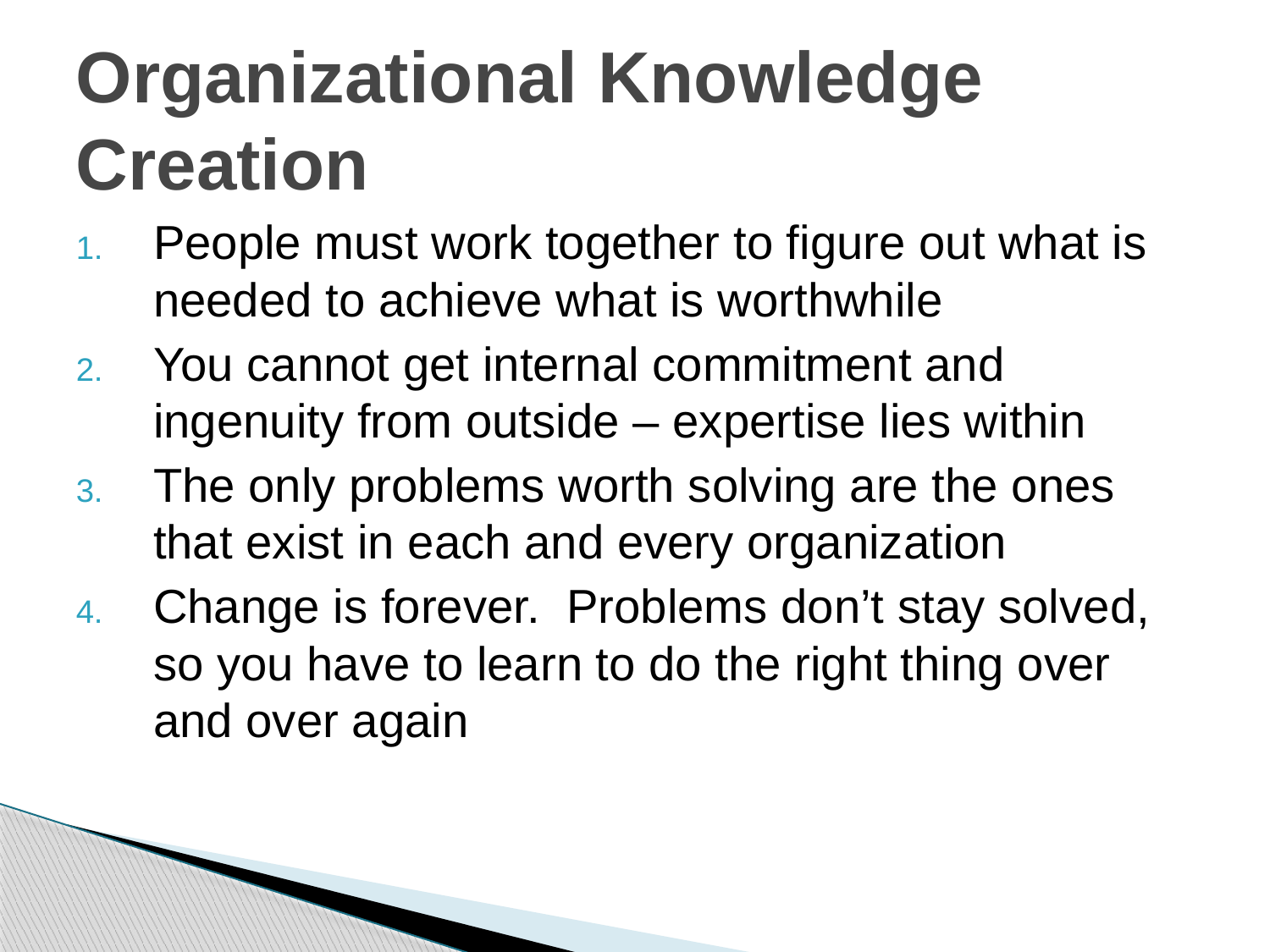

# Organizational Knowledge Creation
People must work together to figure out what is needed to achieve what is worthwhile
You cannot get internal commitment and ingenuity from outside – expertise lies within
The only problems worth solving are the ones that exist in each and every organization
Change is forever.  Problems don’t stay solved, so you have to learn to do the right thing over and over again